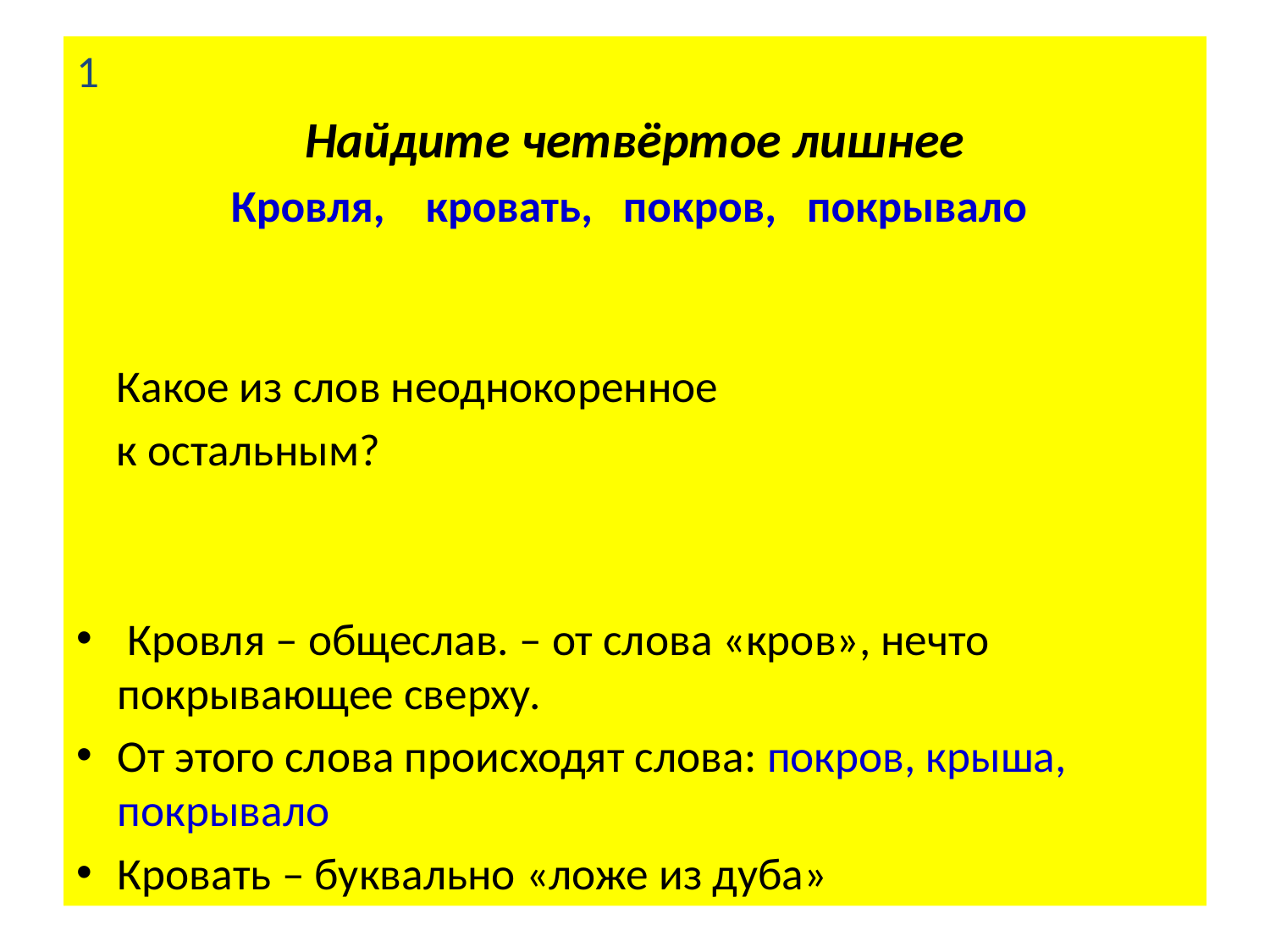

1
Найдите четвёртое лишнее
Кровля,    кровать,   покров,   покрывало

    Какое из слов неоднокоренное
    к остальным?

 Кровля – общеслав. – от слова «кров», нечто покрывающее сверху.
От этого слова происходят слова: покров, крыша, покрывало
Кровать – буквально «ложе из дуба»

#